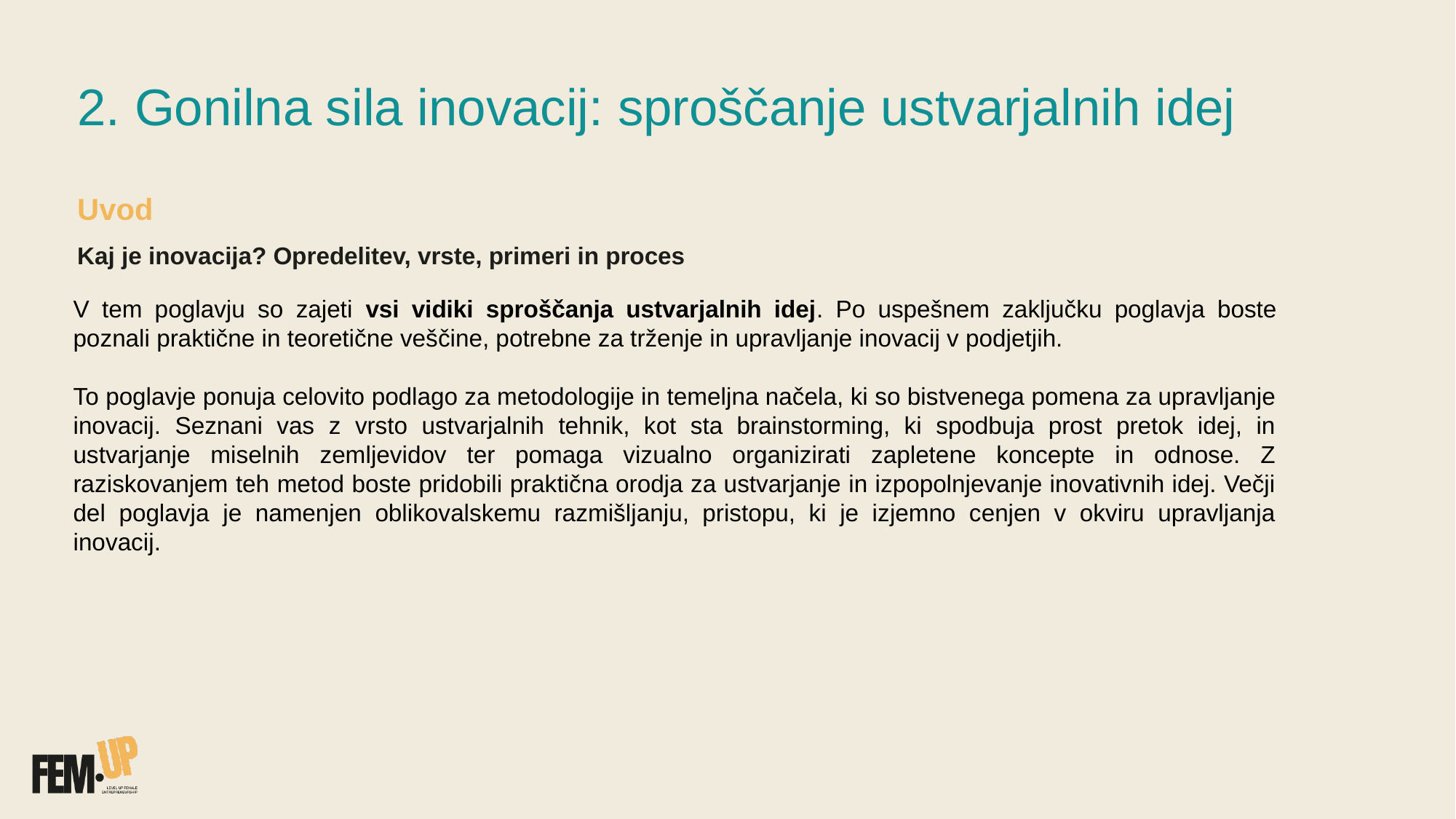

# 2. Gonilna sila inovacij: sproščanje ustvarjalnih idej
Uvod
Kaj je inovacija? Opredelitev, vrste, primeri in proces​
V tem poglavju so zajeti vsi vidiki sproščanja ustvarjalnih idej. Po uspešnem zaključku poglavja boste poznali praktične in teoretične veščine, potrebne za trženje in upravljanje inovacij v podjetjih.

To poglavje ponuja celovito podlago za metodologije in temeljna načela, ki so bistvenega pomena za upravljanje inovacij. Seznani vas z vrsto ustvarjalnih tehnik, kot sta brainstorming, ki spodbuja prost pretok idej, in ustvarjanje miselnih zemljevidov ter pomaga vizualno organizirati zapletene koncepte in odnose. Z raziskovanjem teh metod boste pridobili praktična orodja za ustvarjanje in izpopolnjevanje inovativnih idej. Večji del poglavja je namenjen oblikovalskemu razmišljanju, pristopu, ki je izjemno cenjen v okviru upravljanja inovacij.

​